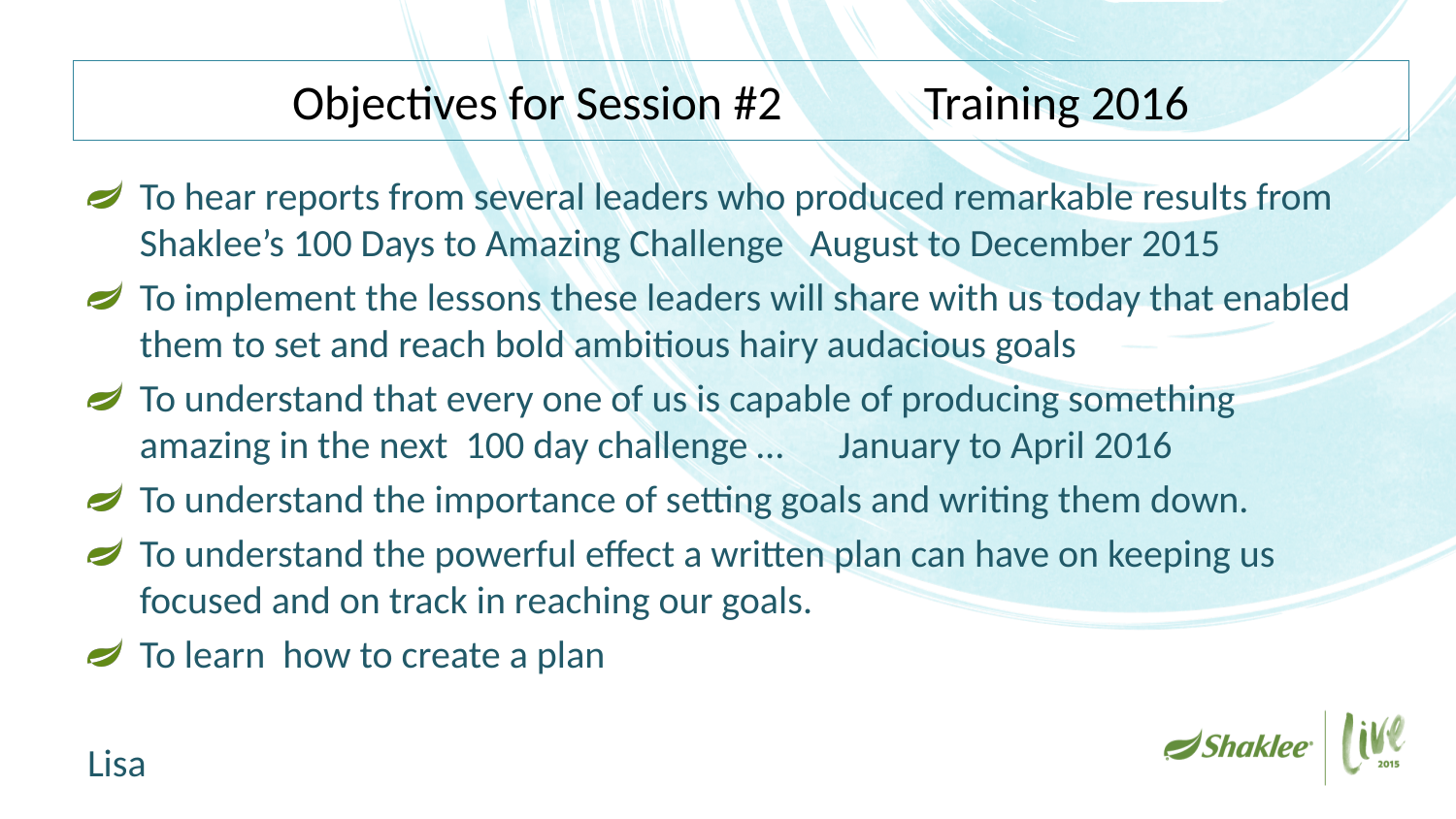

# Objectives for Session #2             Training 2016
To hear reports from several leaders who produced remarkable results from Shaklee’s 100 Days to Amazing Challenge   August to December 2015
To implement the lessons these leaders will share with us today that enabled them to set and reach bold ambitious hairy audacious goals
To understand that every one of us is capable of producing something amazing in the next  100 day challenge … 	January to April 2016
To understand the importance of setting goals and writing them down.
To understand the powerful effect a written plan can have on keeping us focused and on track in reaching our goals.
To learn  how to create a plan

Lisa